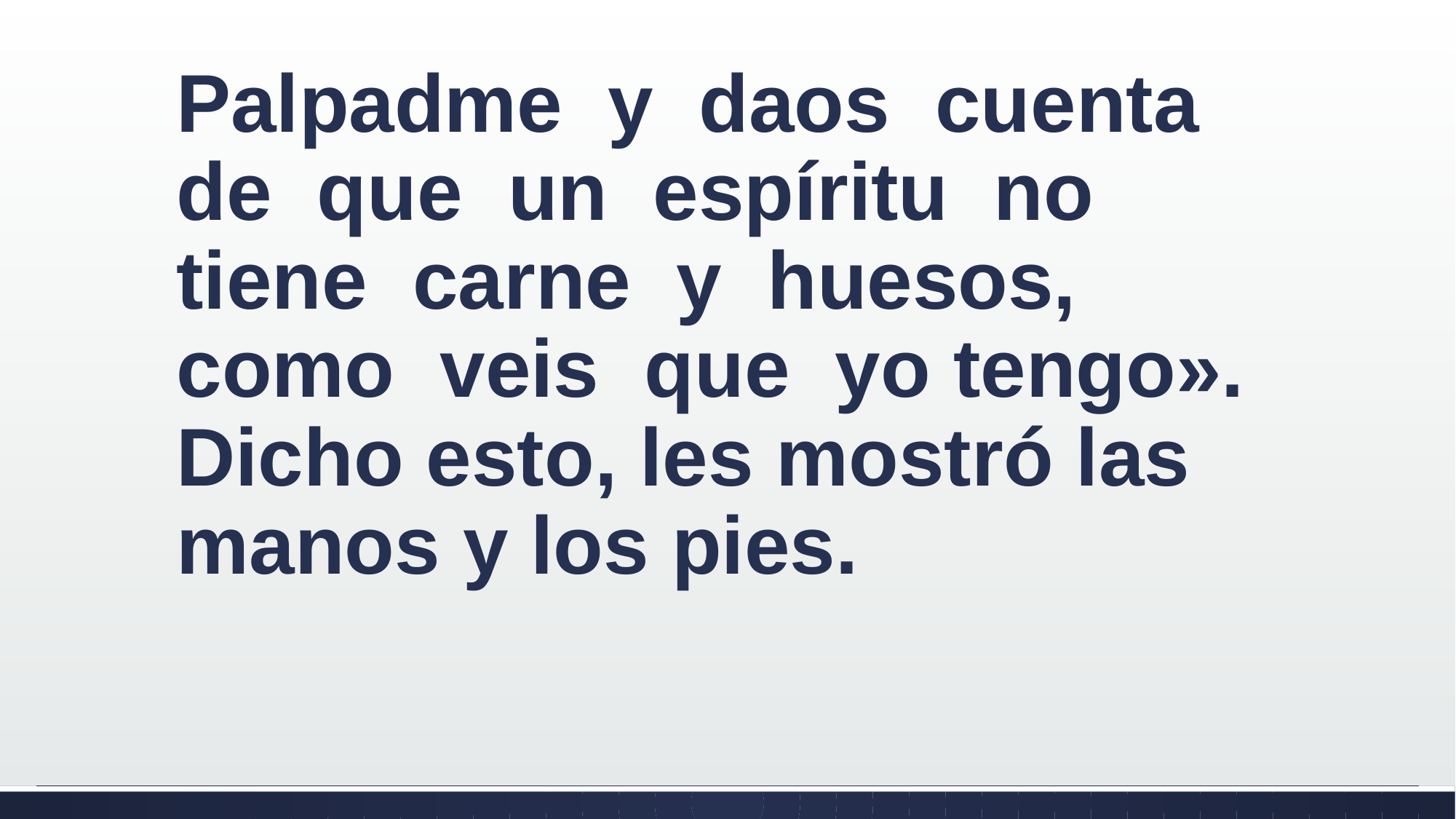

#
Palpadme  y  daos  cuenta  de  que  un  espíritu  no  tiene  carne  y  huesos,  como  veis  que  yo tengo». Dicho esto, les mostró las manos y los pies.